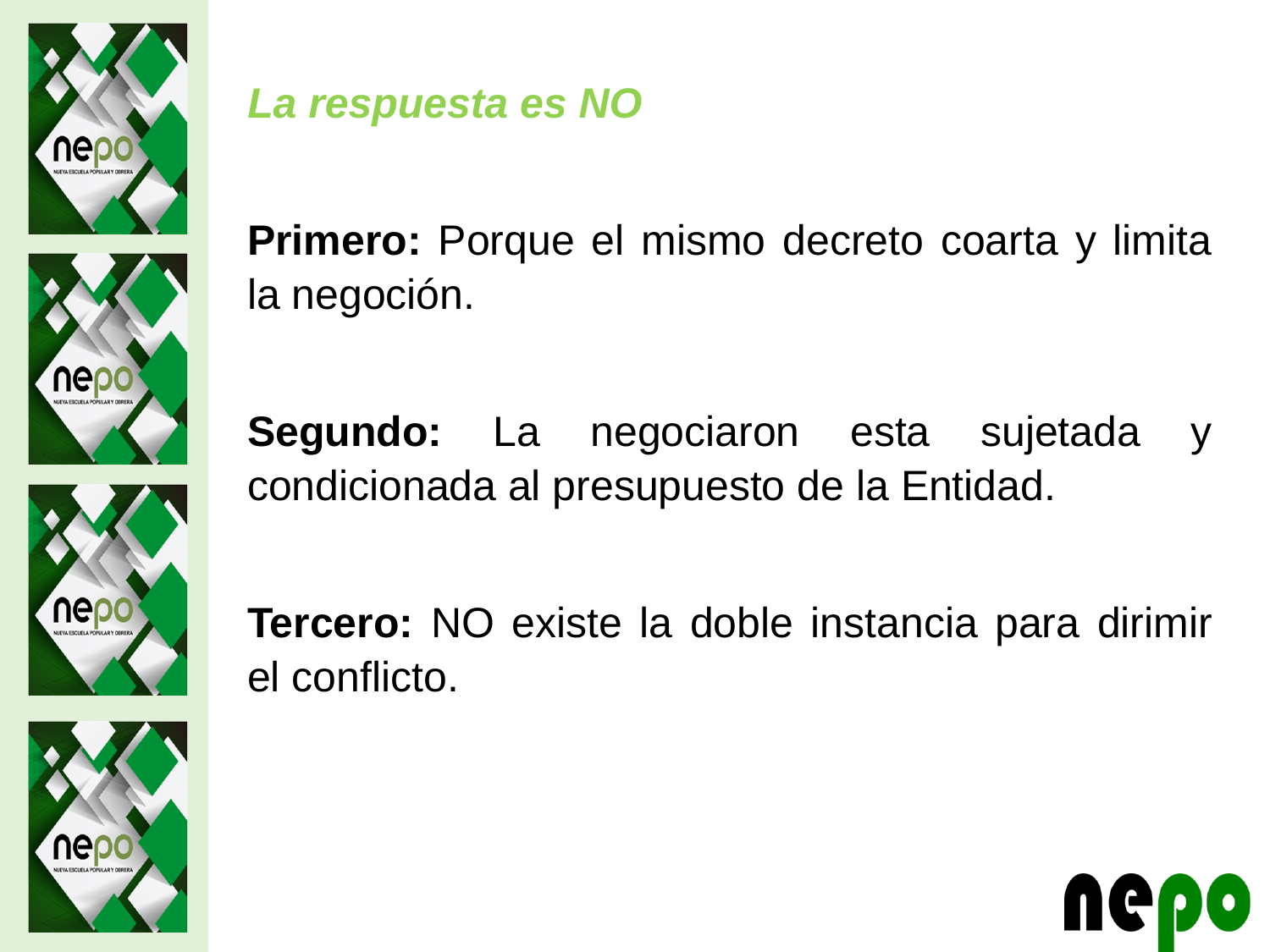

La respuesta es NO

Primero: Porque el mismo decreto coarta y limita la negoción.

Segundo: La negociaron esta sujetada y condicionada al presupuesto de la Entidad.

Tercero: NO existe la doble instancia para dirimir el conflicto.